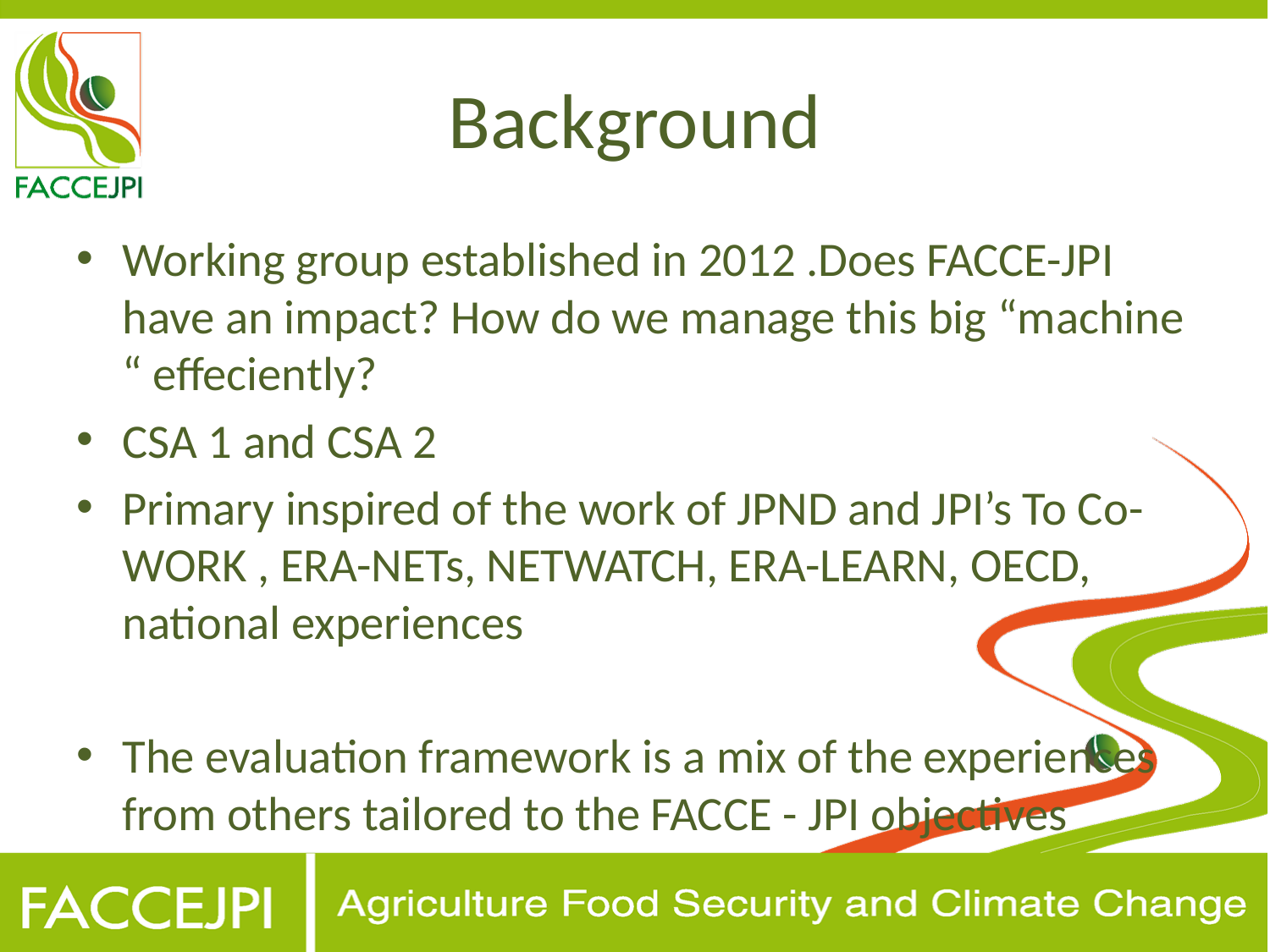

# Background
Working group established in 2012 .Does FACCE-JPI have an impact? How do we manage this big “machine “ effeciently?
CSA 1 and CSA 2
Primary inspired of the work of JPND and JPI’s To Co-WORK , ERA-NETs, NETWATCH, ERA-LEARN, OECD, national experiences

The evaluation framework is a mix of the experiences from others tailored to the FACCE - JPI objectives